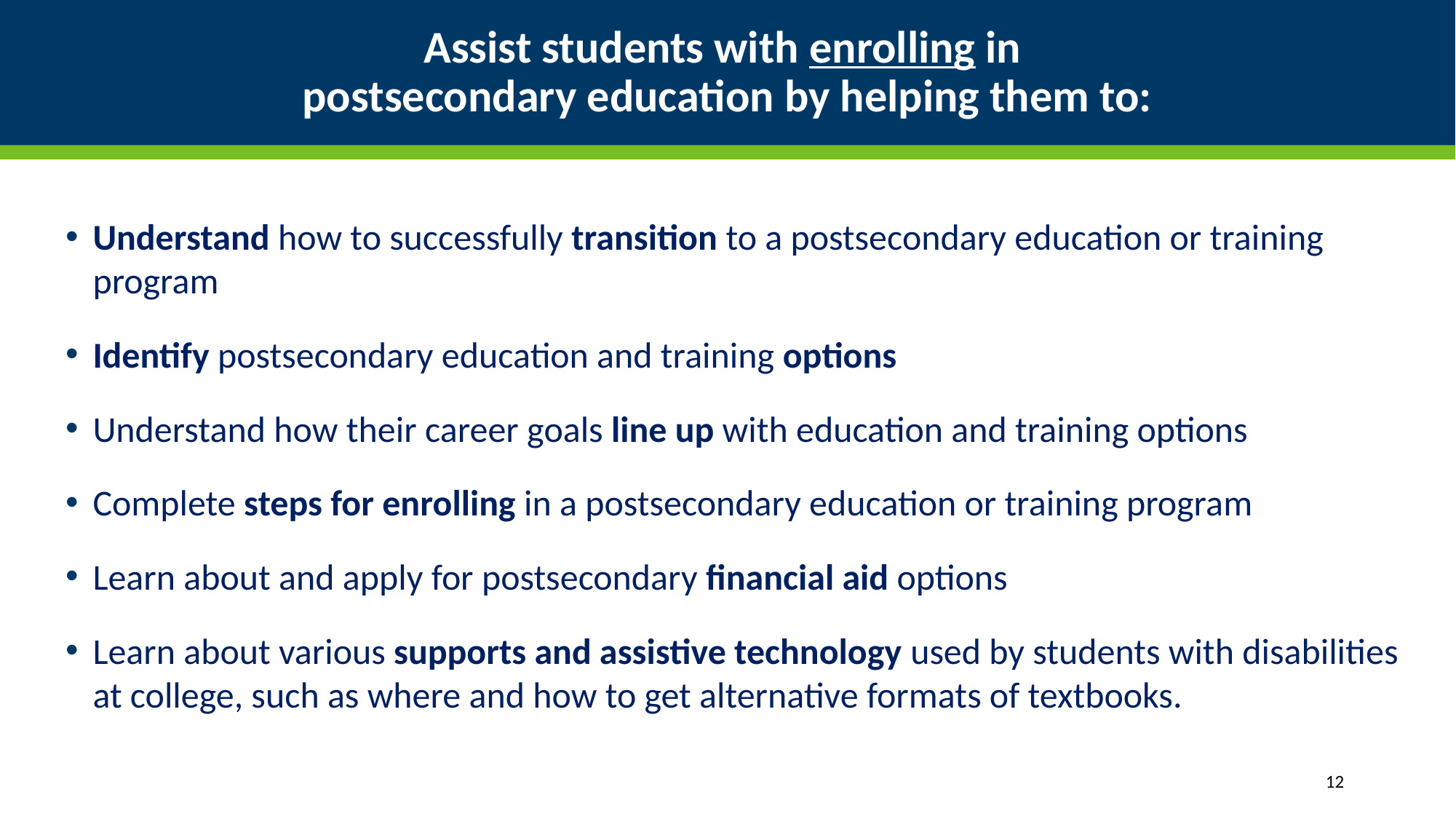

# Assist students with enrolling in postsecondary education by helping them to:
Understand how to successfully transition to a postsecondary education or training program
Identify postsecondary education and training options
Understand how their career goals line up with education and training options
Complete steps for enrolling in a postsecondary education or training program
Learn about and apply for postsecondary financial aid options
Learn about various supports and assistive technology used by students with disabilities at college, such as where and how to get alternative formats of textbooks.
12